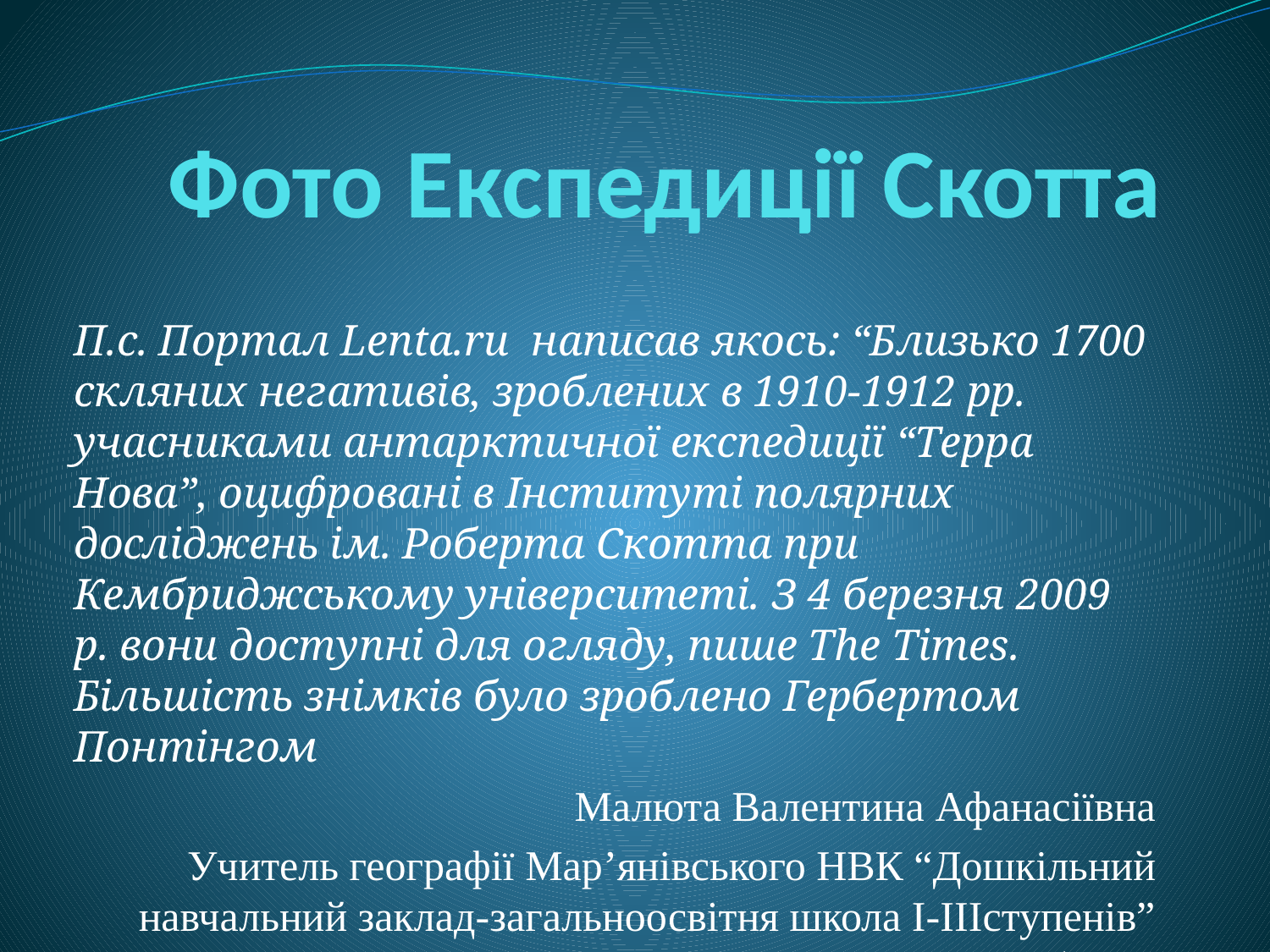

# Фото Експедиції Скотта
П.с. Портал Lenta.ru  написав якось: “Близько 1700 скляних негативів, зроблених в 1910-1912 рр. учасниками антарктичної експедиції “Терра Нова”, оцифровані в Інституті полярних досліджень ім. Роберта Скотта при Кембриджському університеті. З 4 березня 2009 р. вони доступні для огляду, пише The Times. Більшість знімків було зроблено Гербертом Понтінгом
Малюта Валентина Афанасіївна
Учитель географії Мар’янівського НВК “Дошкільний навчальний заклад-загальноосвітня школа І-ІІІступенів” Лисянської районної ради Черкаської області